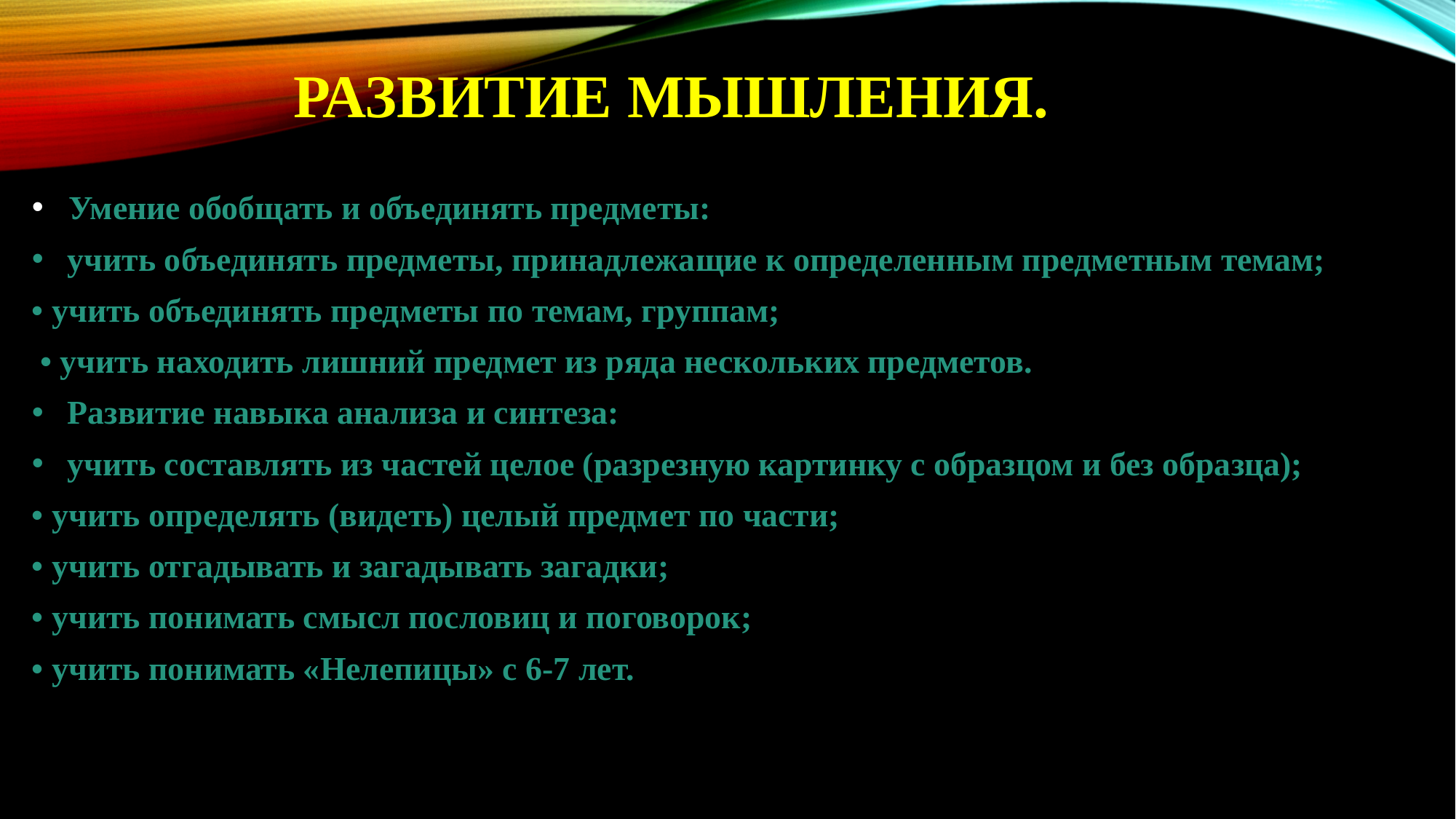

# Развитие мышления.

 Умение обобщать и объединять предметы:
 учить объединять предметы, принадлежащие к определенным предметным темам;
• учить объединять предметы по темам, группам;
 • учить находить лишний предмет из ряда нескольких предметов.
 Развитие навыка анализа и синтеза:
 учить составлять из частей целое (разрезную картинку с образцом и без образца);
• учить определять (видеть) целый предмет по части;
• учить отгадывать и загадывать загадки;
• учить понимать смысл пословиц и поговорок;
• учить понимать «Нелепицы» с 6-7 лет.